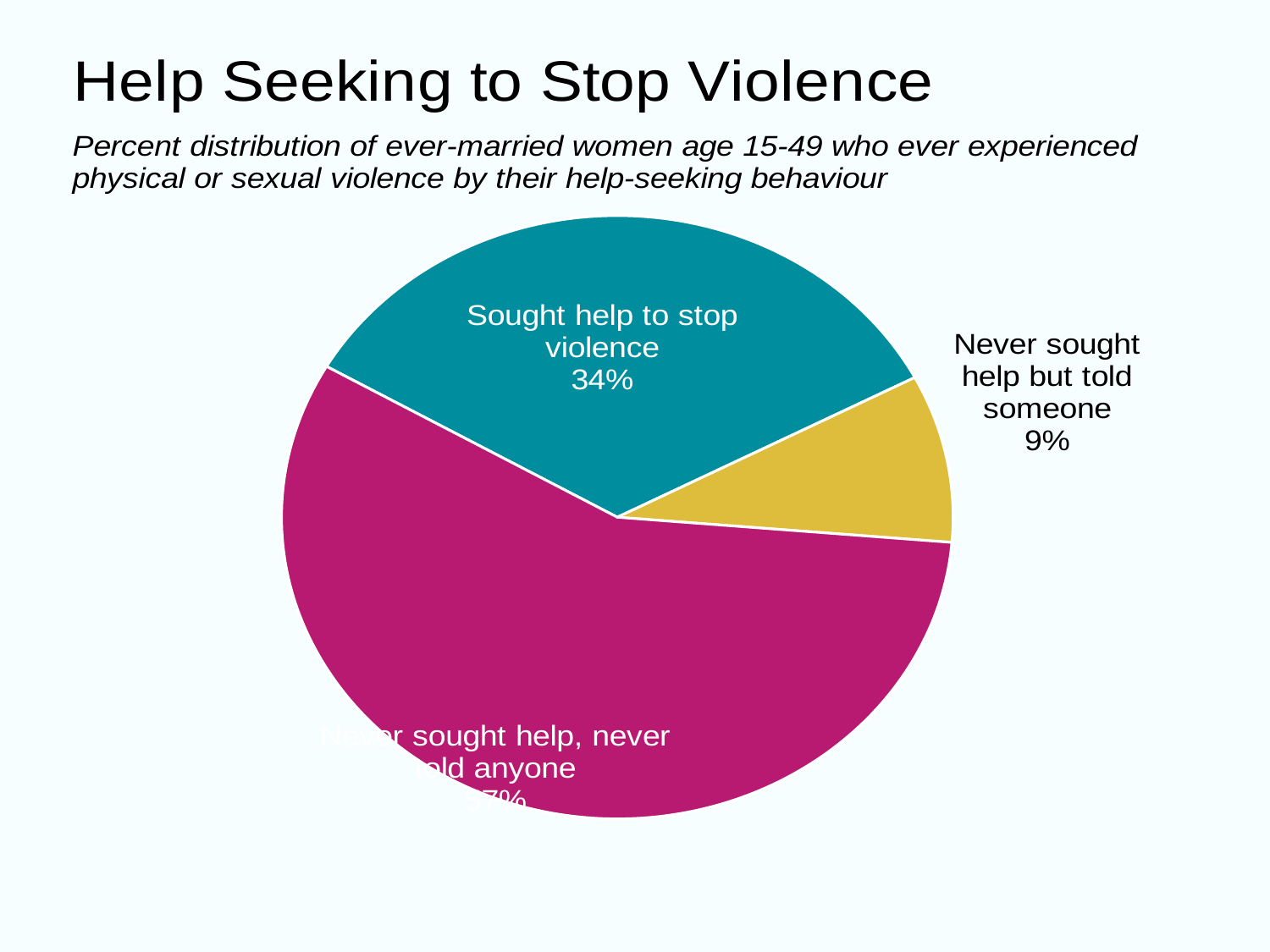

### Chart

| Category |  |
|---|---|
| Sought help to stop violence | 34.0 |
| Never sought help but told someone | 9.0 |
| Never sought help, never told anyone | 57.0 |